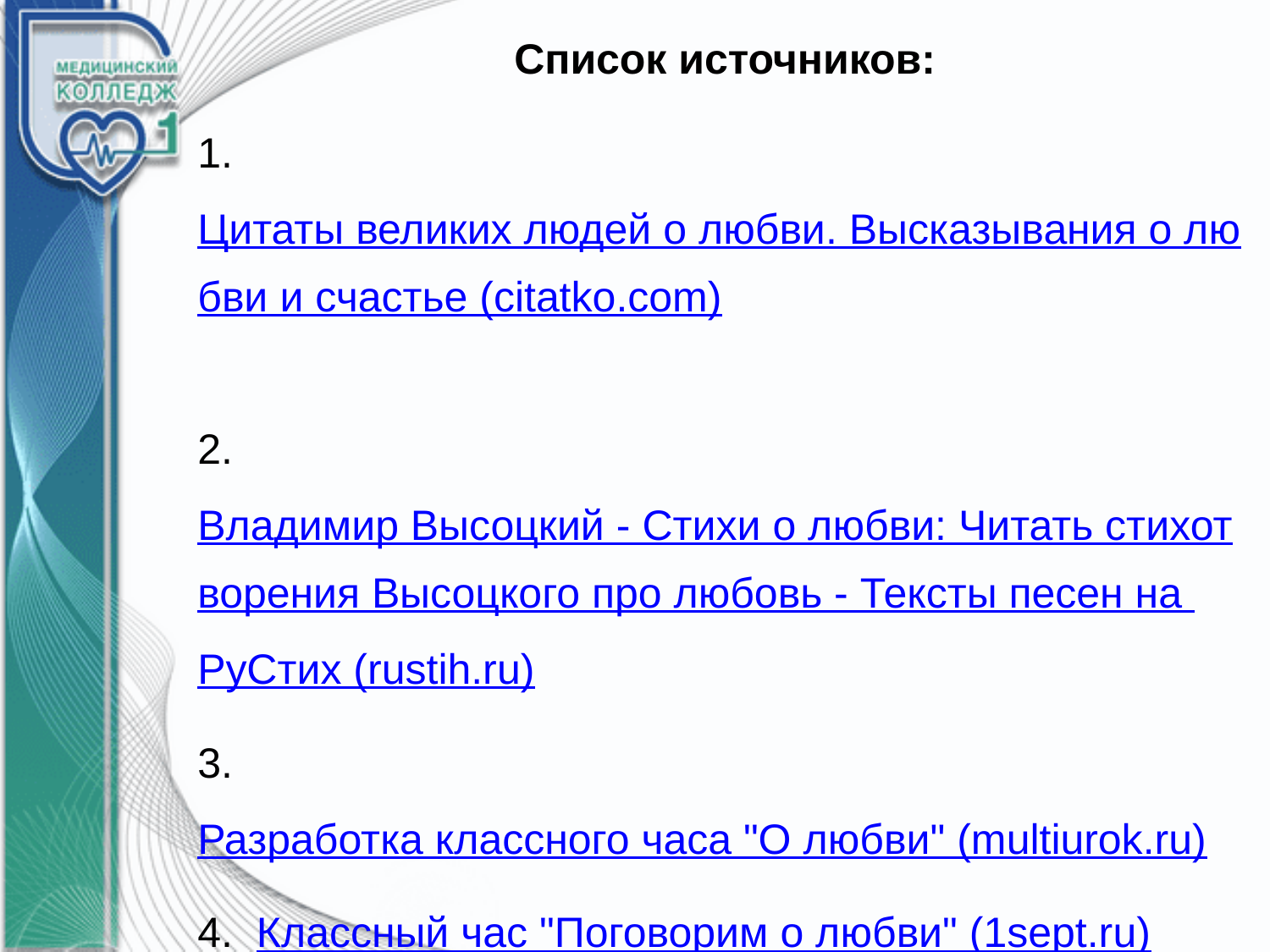

Список источников:
1. Цитаты великих людей о любви. Высказывания о любви и счастье (citatko.com)
2. Владимир Высоцкий - Стихи о любви: Читать стихотворения Высоцкого про любовь - Тексты песен на РуСтих (rustih.ru)
3. Разработка классного часа "О любви" (multiurok.ru)
4.  Классный час "Поговорим о любви" (1sept.ru)

Спасибо за внимание 😊))